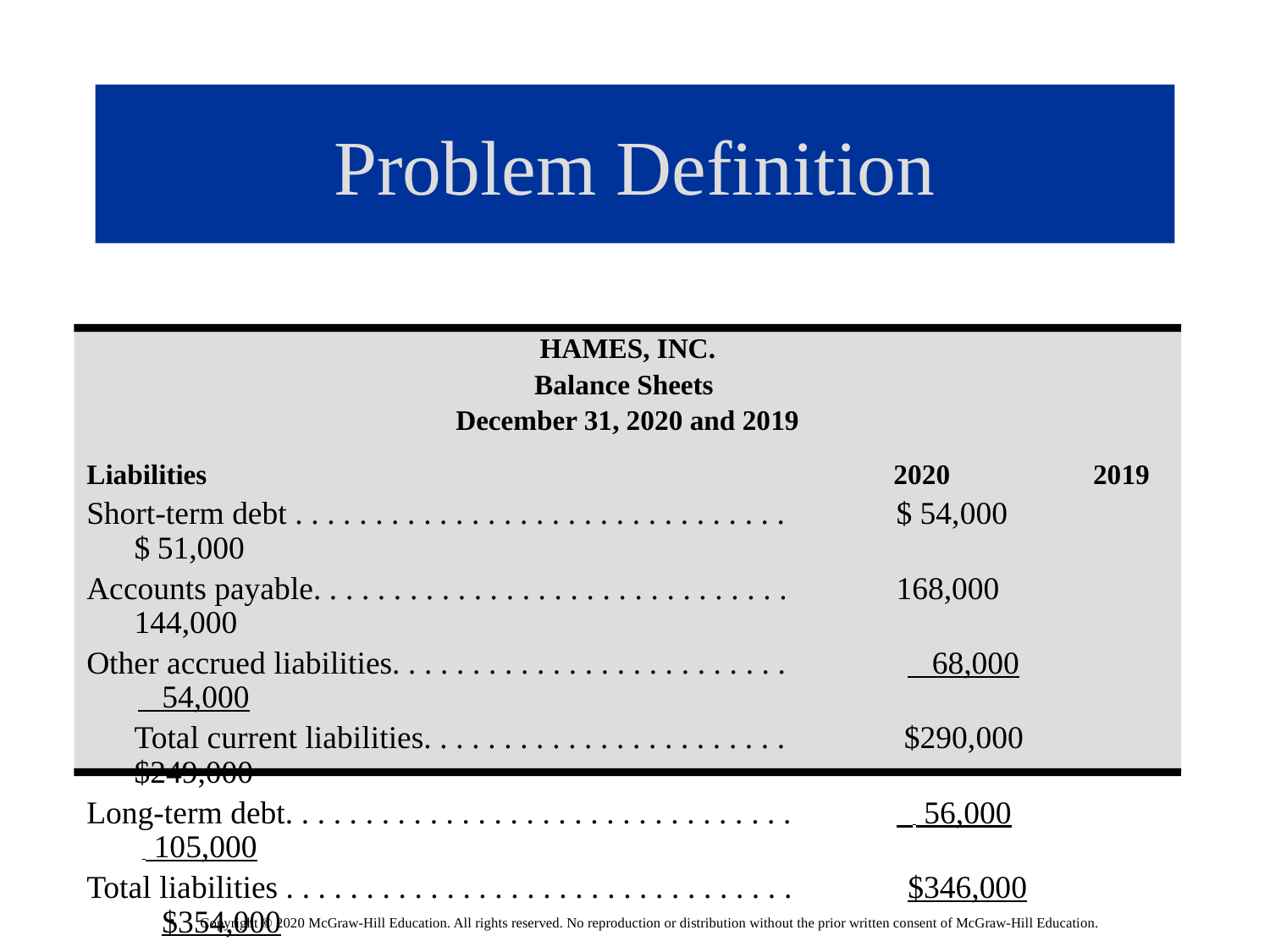

# Problem Definition
HAMES, INC.
Balance Sheets
December 31, 2020 and 2019

Liabilities				                                    2020	          2019
Short-term debt . . . . . . . . . . . . . . . . . . . . . . . . . . . . . . .    	$ 54,000         	  $  51,000
Accounts payable. . . . . . . . . . . . . . . . . . . . . . . . . . . . . .     	168,000  	         144,000
Other accrued liabilities. . . . . . . . . . . . . . . . . . . . . . . . .  	     68,000      	       54,000
	Total current liabilities. . . . . . . . . . . . . . . . . . . . . . .  	 $290,000      	 $249,000
Long-term debt. . . . . . . . . . . . . . . . . . . . . . . . . . . . . . . .   	    56,000     	      105,000
Total liabilities . . . . . . . . . . . . . . . . . . . . . . . . . . . . . . . . 	  $346,000   	       $354,000